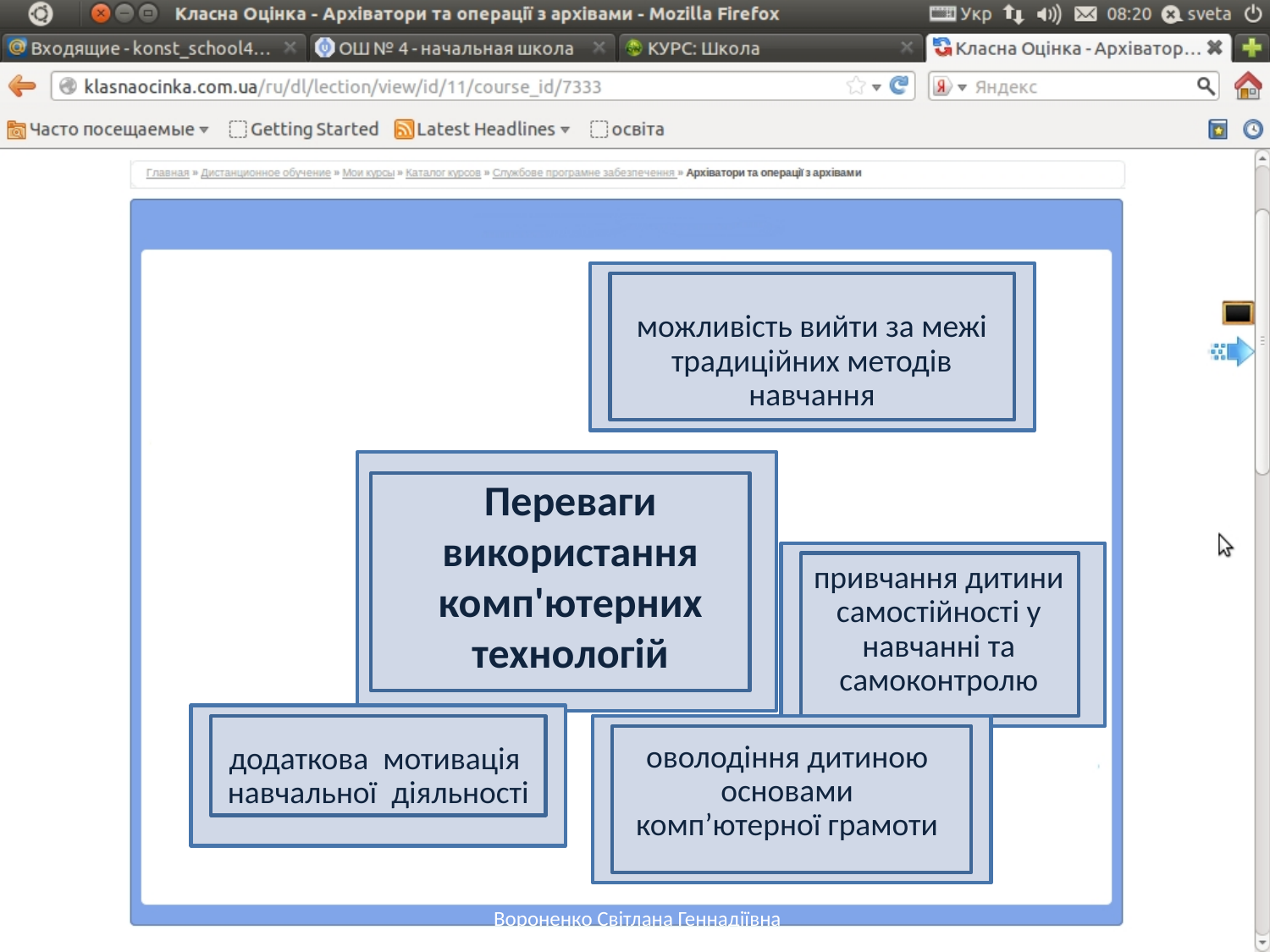

Переваги використання комп'ютерних технологій
можливість вийти за межі традиційних методів навчання
привчання дитини самостійності у навчанні та самоконтролю

оволодіння дитиною основами комп’ютерної грамоти
додаткова  мотивація  навчальної  діяльності

Вороненко Світлана Геннадіївна